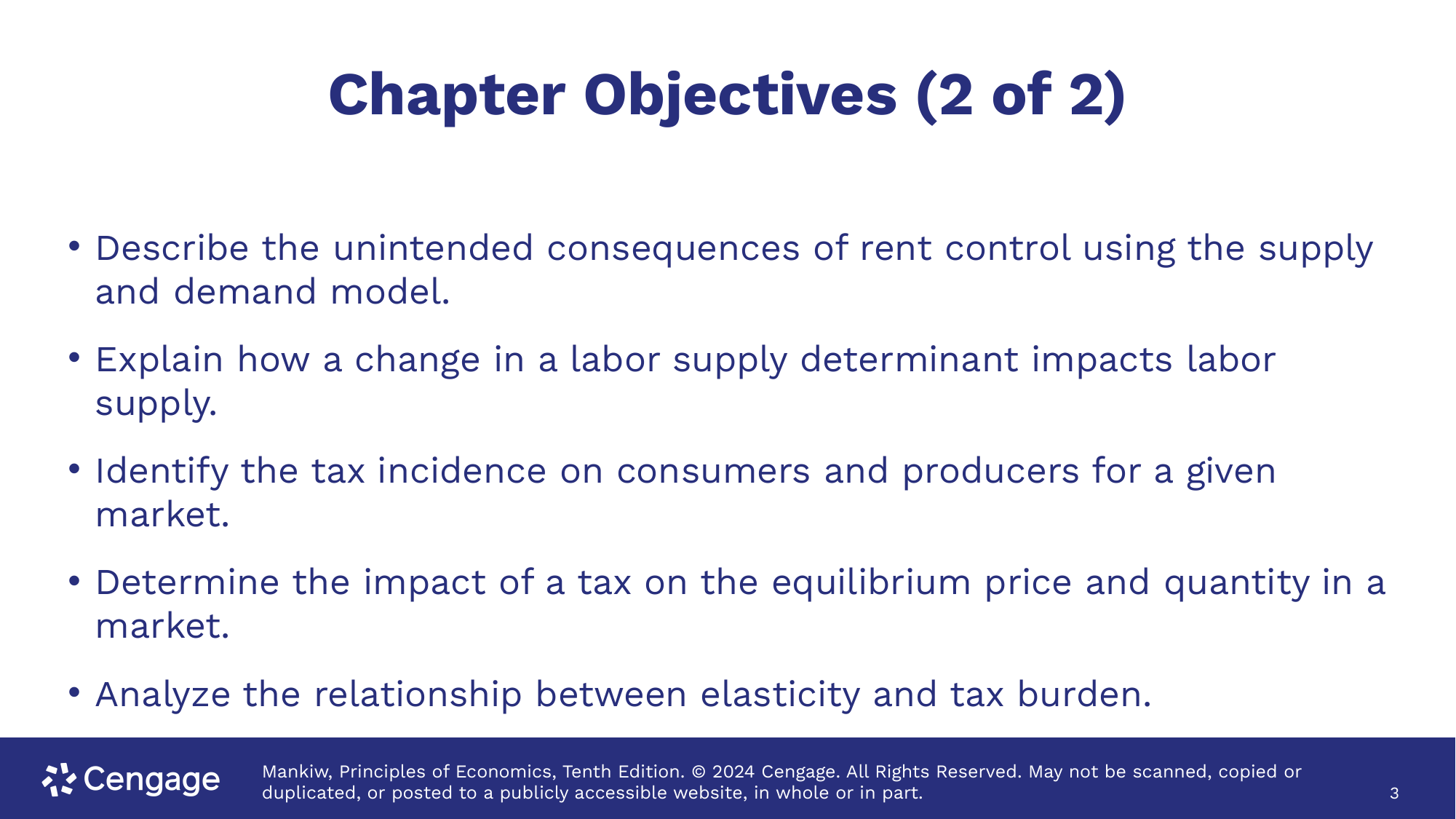

# Chapter Objectives (2 of 2)
Describe the unintended consequences of rent control using the supply and demand model.
Explain how a change in a labor supply determinant impacts labor supply.
Identify the tax incidence on consumers and producers for a given market.
Determine the impact of a tax on the equilibrium price and quantity in a market.
Analyze the relationship between elasticity and tax burden.